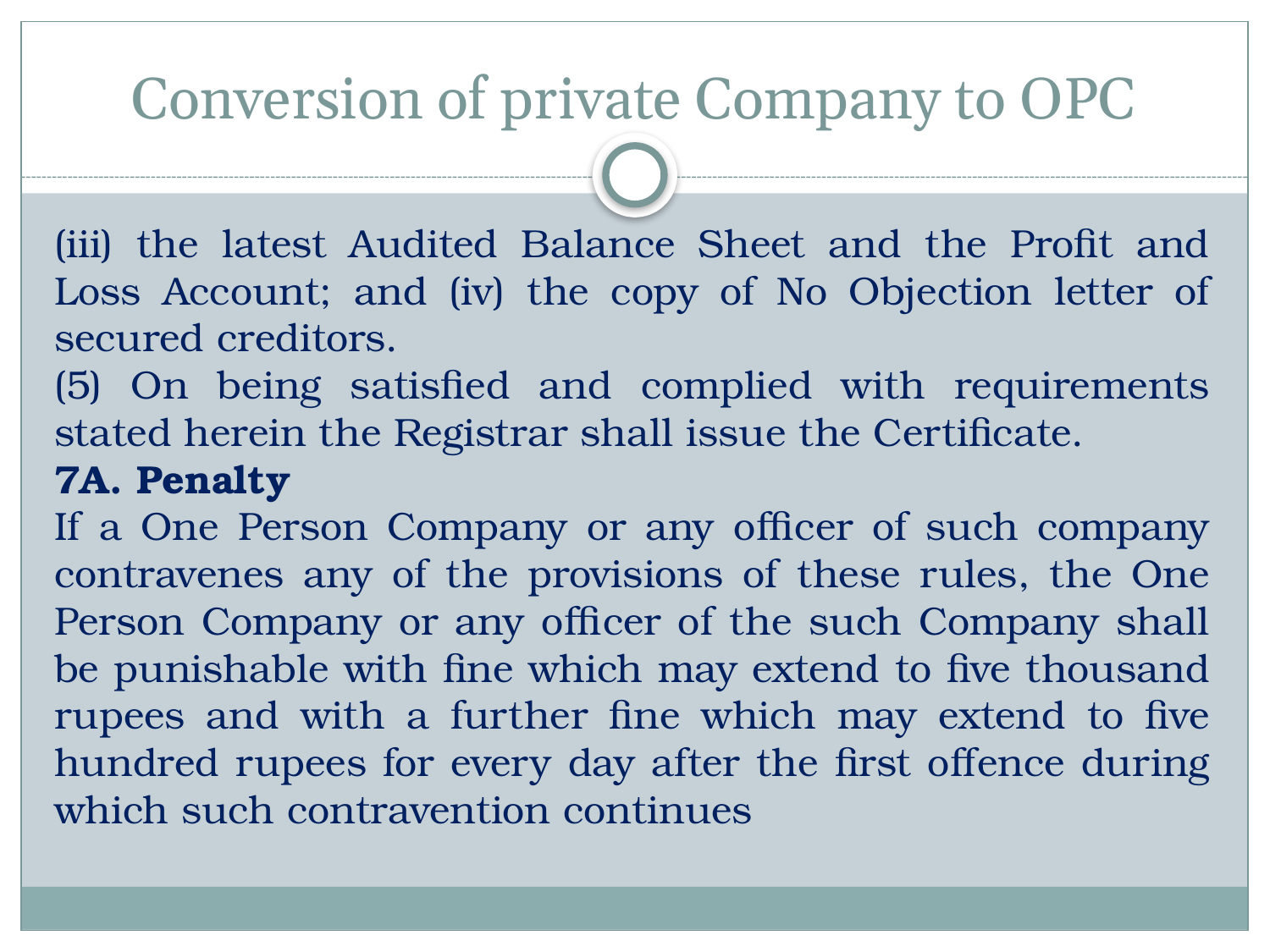

# Conversion of private Company to OPC
(iii) the latest Audited Balance Sheet and the Profit and Loss Account; and (iv) the copy of No Objection letter of secured creditors.
(5) On being satisfied and complied with requirements stated herein the Registrar shall issue the Certificate.
7A. Penalty
If a One Person Company or any officer of such company contravenes any of the provisions of these rules, the One Person Company or any officer of the such Company shall be punishable with fine which may extend to five thousand rupees and with a further fine which may extend to five hundred rupees for every day after the first offence during which such contravention continues